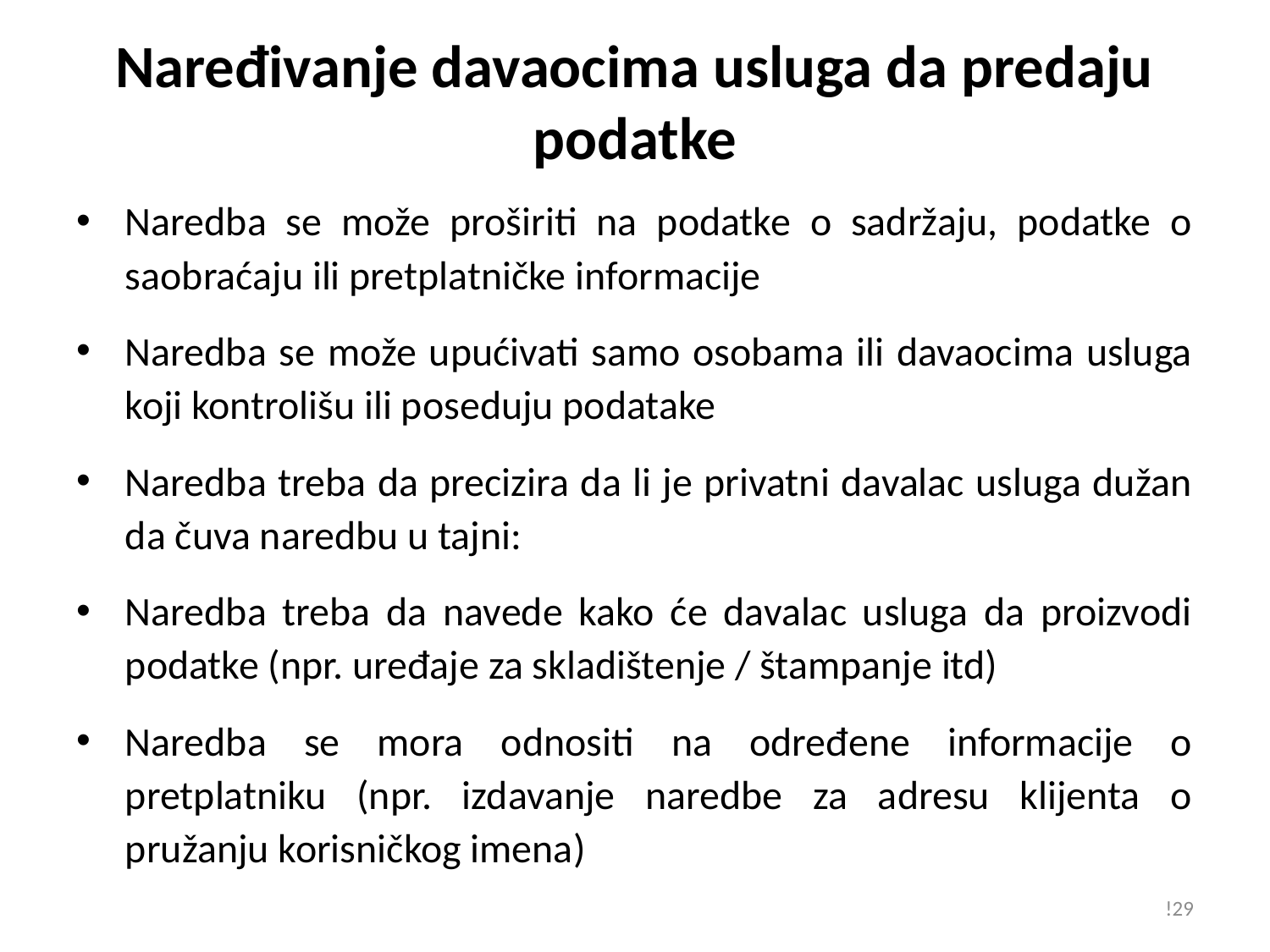

# Naređivanje davaocima usluga da predaju podatke
Naredba se može proširiti na podatke o sadržaju, podatke o saobraćaju ili pretplatničke informacije
Naredba se može upućivati samo osobama ili davaocima usluga koji kontrolišu ili poseduju podatake
Naredba treba da precizira da li je privatni davalac usluga dužan da čuva naredbu u tajni:
Naredba treba da navede kako će davalac usluga da proizvodi podatke (npr. uređaje za skladištenje / štampanje itd)
Naredba se mora odnositi na određene informacije o pretplatniku (npr. izdavanje naredbe za adresu klijenta o pružanju korisničkog imena)

!29